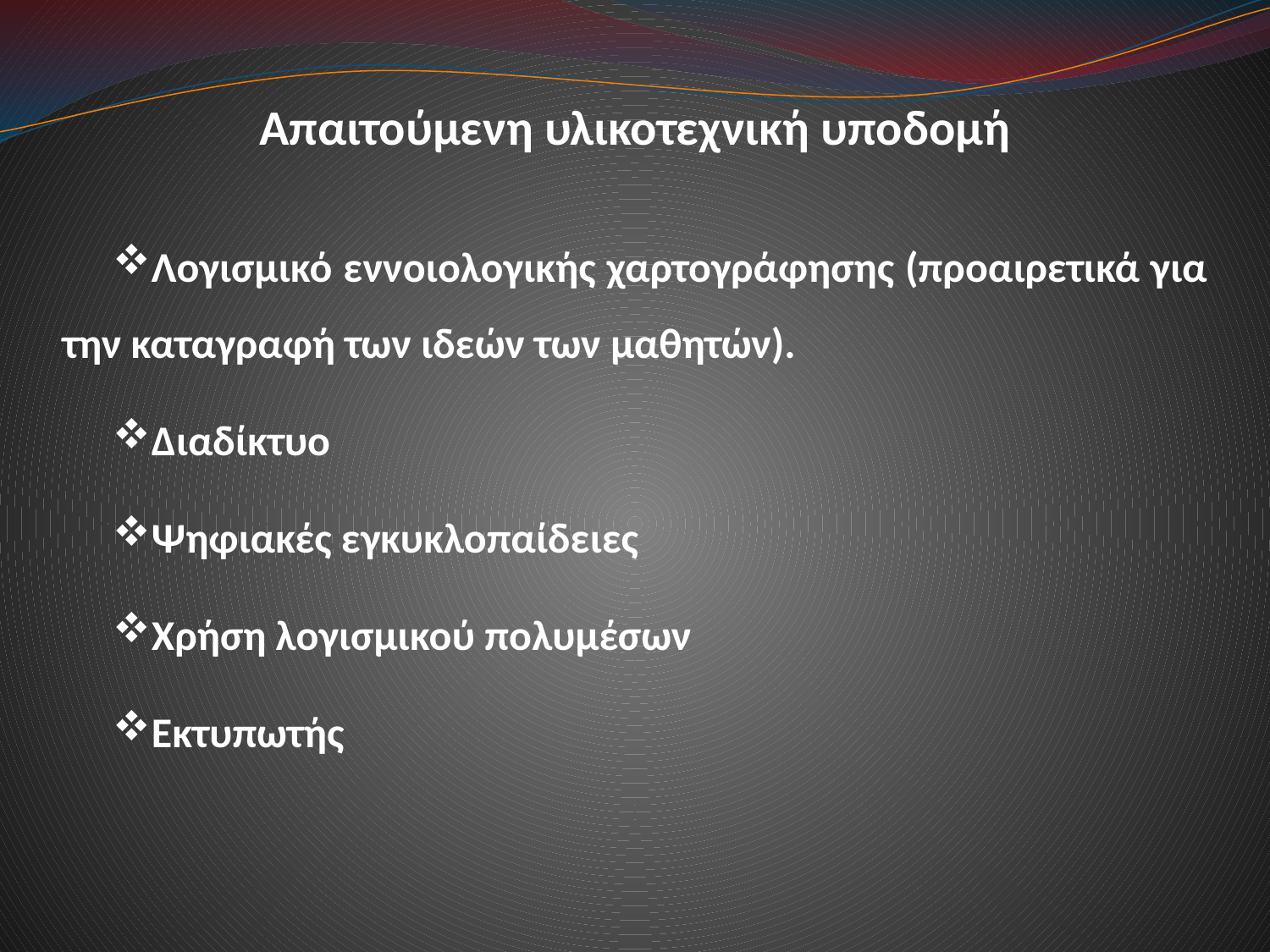

Απαιτούμενη υλικοτεχνική υποδομή
Λογισμικό εννοιολογικής χαρτογράφησης (προαιρετικά για την καταγραφή των ιδεών των μαθητών).
Διαδίκτυο
Ψηφιακές εγκυκλοπαίδειες
Χρήση λογισμικού πολυμέσων
Εκτυπωτής